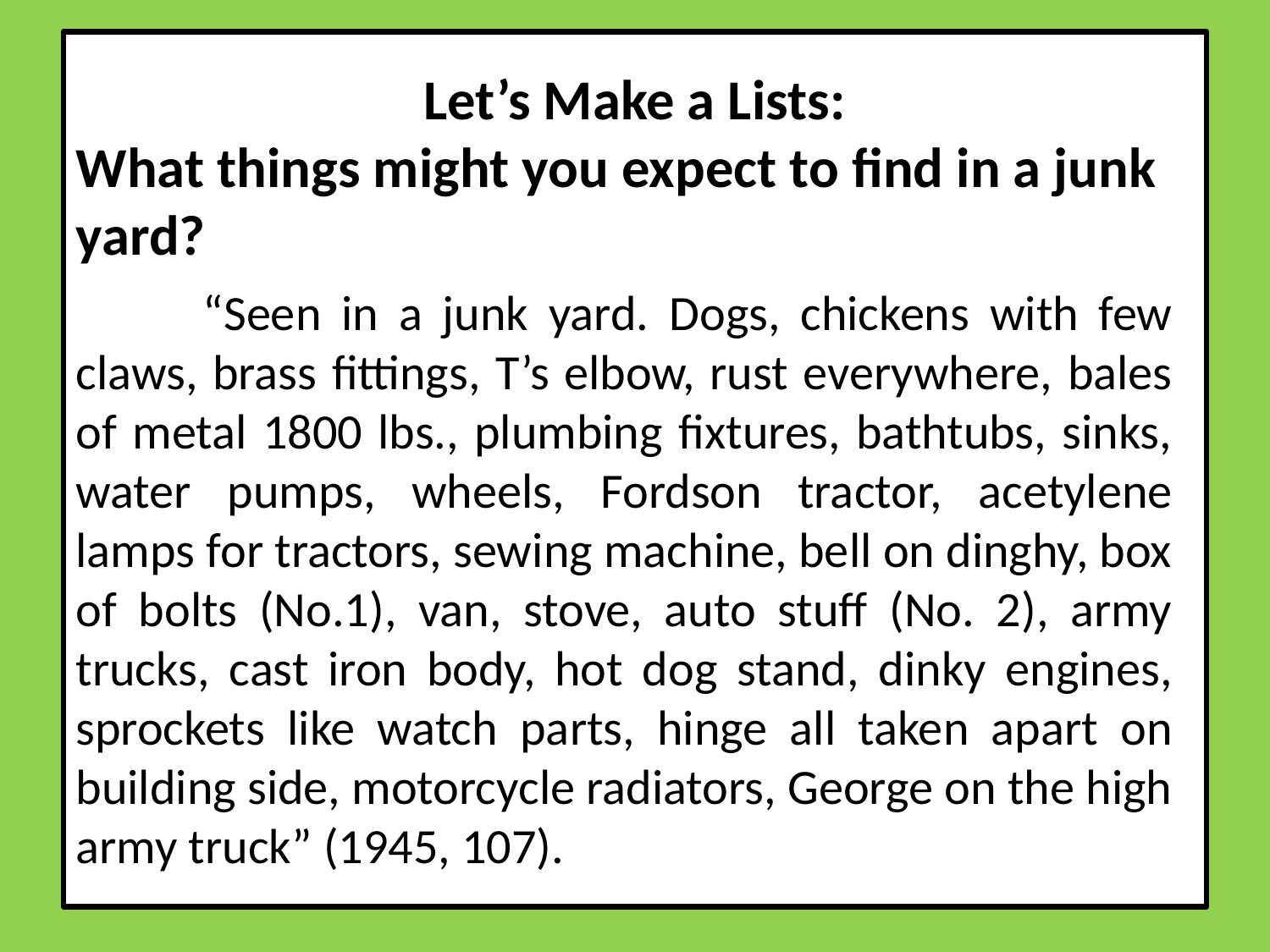

Let’s Make a Lists:
What things might you expect to find in a junk yard?

	“Seen in a junk yard. Dogs, chickens with few claws, brass fittings, T’s elbow, rust everywhere, bales of metal 1800 lbs., plumbing fixtures, bathtubs, sinks, water pumps, wheels, Fordson tractor, acetylene lamps for tractors, sewing machine, bell on dinghy, box of bolts (No.1), van, stove, auto stuff (No. 2), army trucks, cast iron body, hot dog stand, dinky engines, sprockets like watch parts, hinge all taken apart on building side, motorcycle radiators, George on the high army truck” (1945, 107).